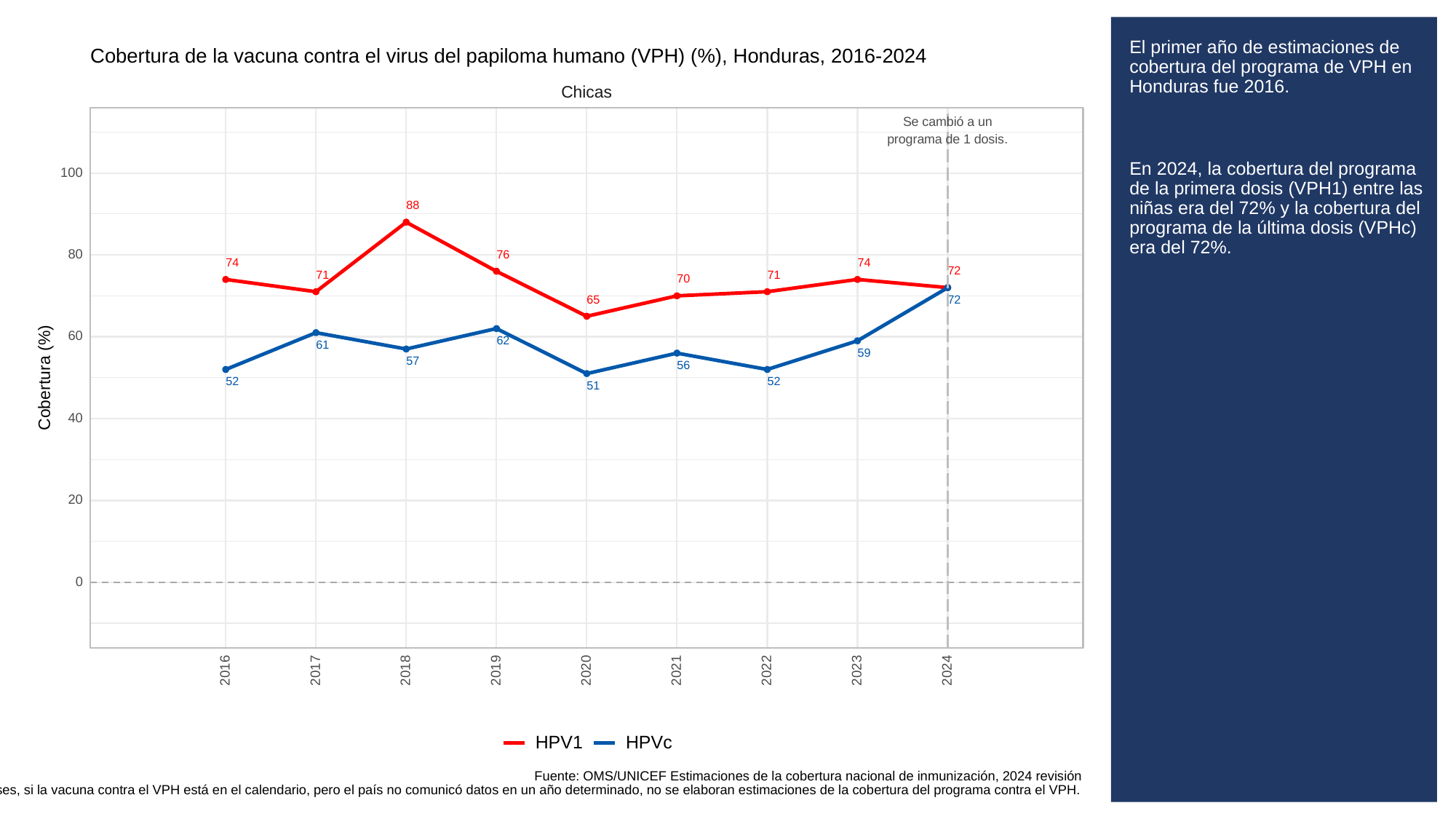

# El primer año de estimaciones de cobertura del programa de VPH en Honduras fue 2016.

En 2024, la cobertura del programa de la primera dosis (VPH1) entre las niñas era del 72% y la cobertura del programa de la última dosis (VPHc) era del 72%.

Cobertura de la vacuna contra el virus del papiloma humano (VPH) (%), Honduras, 2016-2024
Chicas

Se cambió a un

programa de 1 dosis.
100

88

80
76

74
74
72

71
71
70

65

72

60

62

61

59

57
56

Cobertura (%)

52
52
51
40

20

0

2023
2016
2017
2018
2019
2020
2021
2022
2024
HPVc
HPV1

Fuente: OMS/UNICEF Estimaciones de la cobertura nacional de inmunización, 2024 revisión
Para algunos países, si la vacuna contra el VPH está en el calendario, pero el país no comunicó datos en un año determinado, no se elaboran estimaciones de la cobertura del programa contra el VPH.